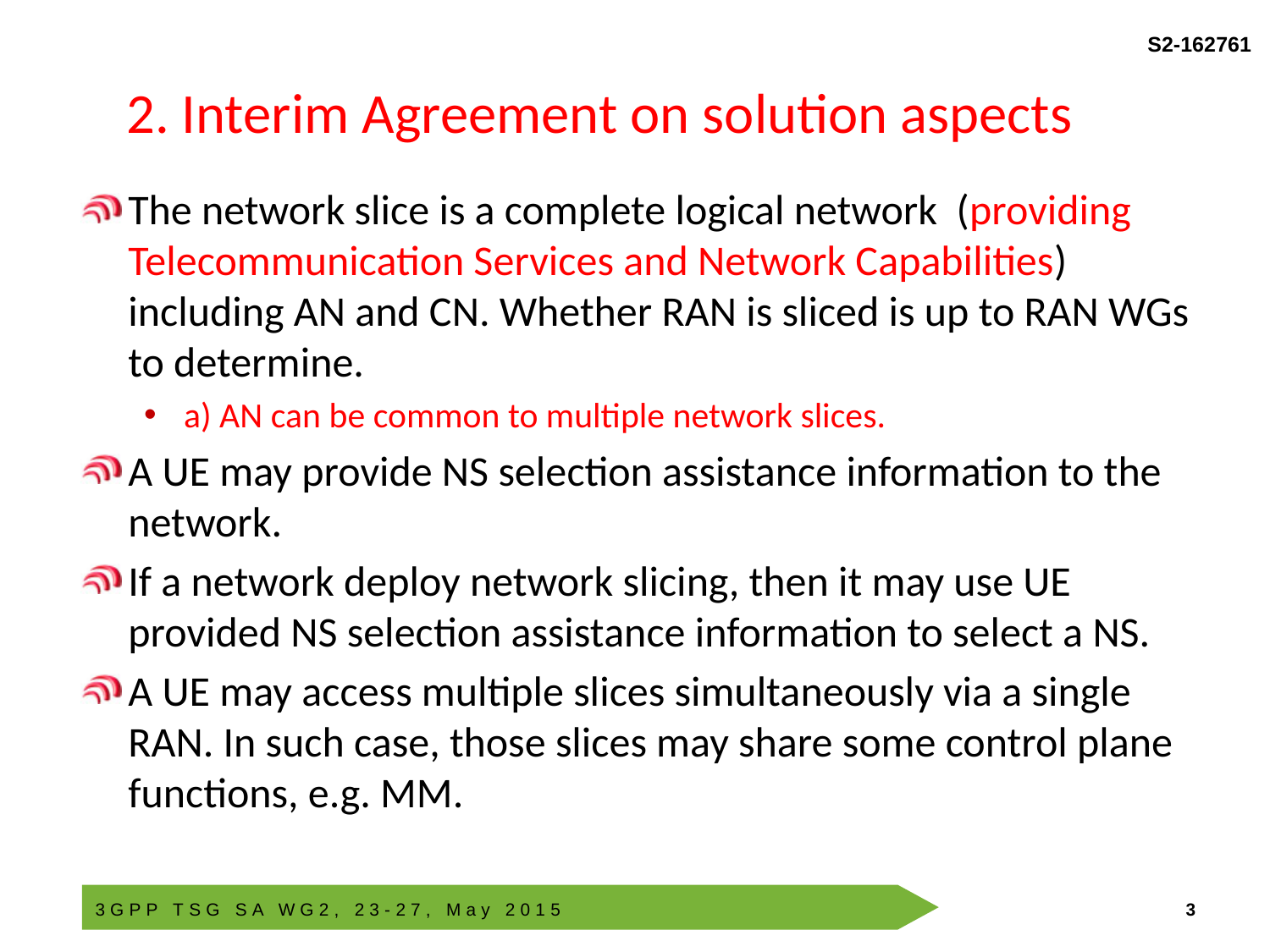

# 2. Interim Agreement on solution aspects
The network slice is a complete logical network  (providing Telecommunication Services and Network Capabilities) including AN and CN. Whether RAN is sliced is up to RAN WGs to determine.
a) AN can be common to multiple network slices.
A UE may provide NS selection assistance information to the network.
If a network deploy network slicing, then it may use UE provided NS selection assistance information to select a NS.
A UE may access multiple slices simultaneously via a single RAN. In such case, those slices may share some control plane functions, e.g. MM.